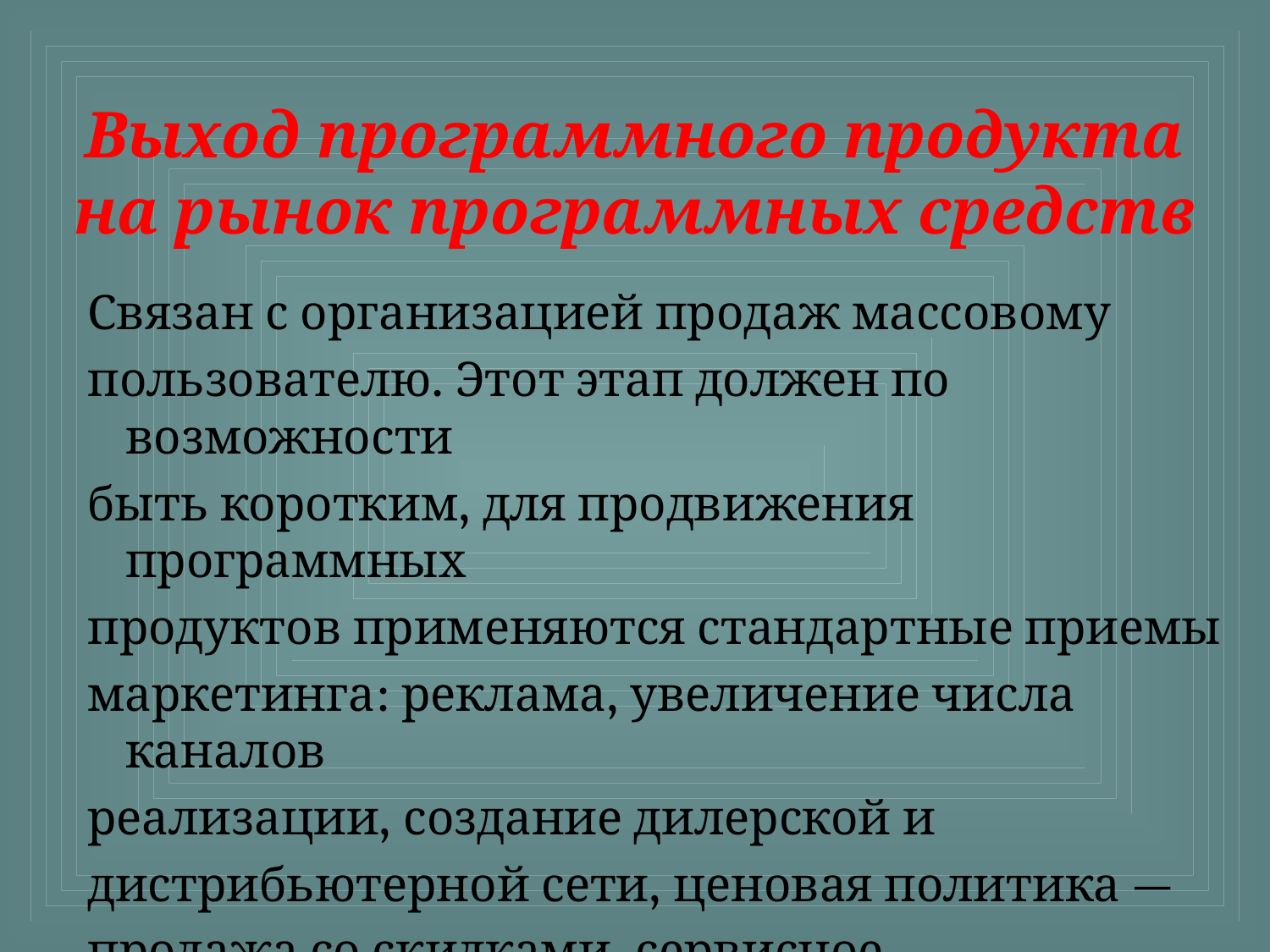

# Выход программного продукта на рынок программных средств
Связан с организацией продаж массовому
пользователю. Этот этап должен по возможности
быть коротким, для продвижения программных
продуктов применяются стандартные приемы
маркетинга: реклама, увеличение числа каналов
реализации, создание дилерской и
дистрибьютерной сети, ценовая политика —
продажа со скидками, сервисное обслуживание и
др.